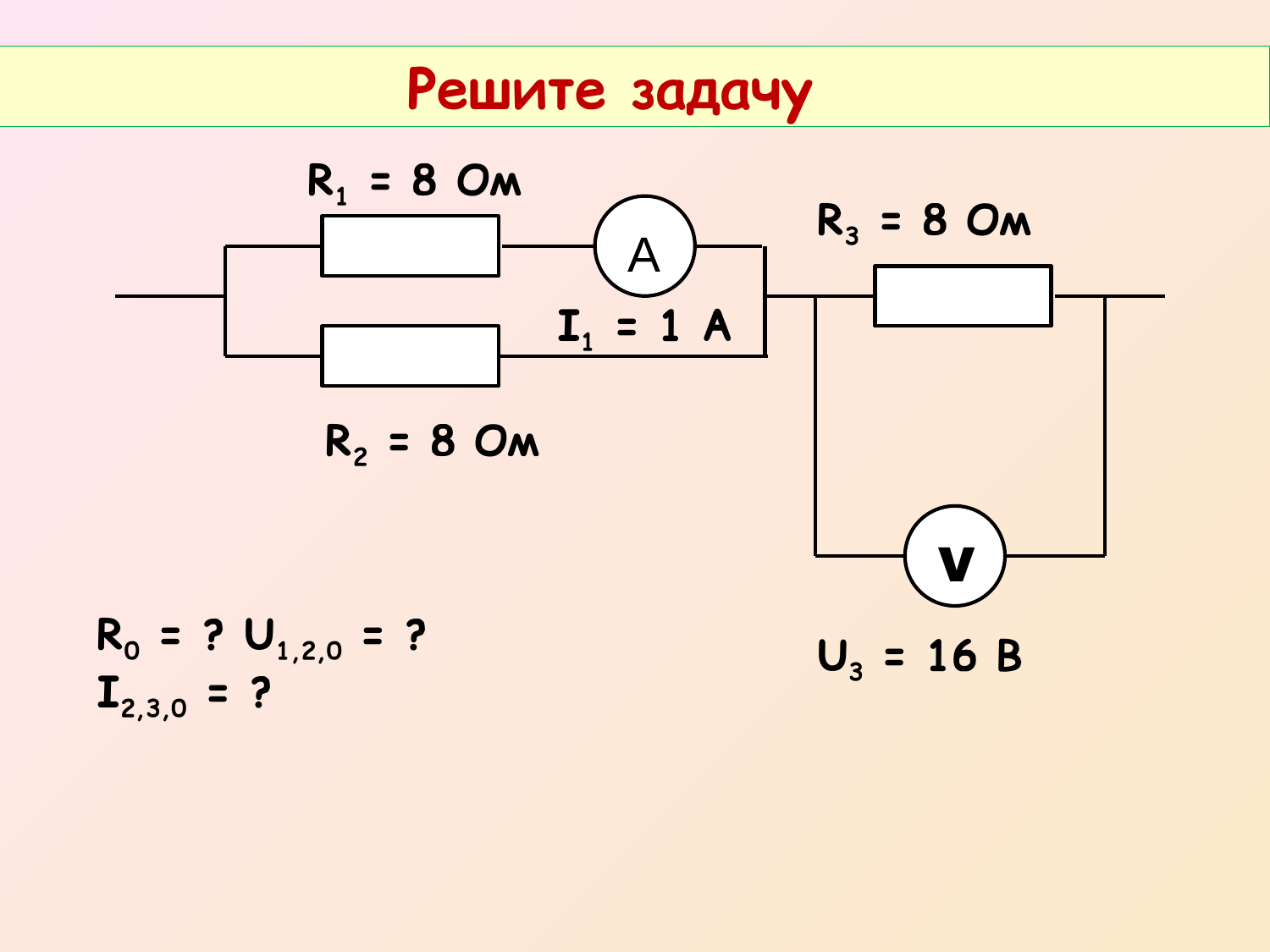

Решите задачу
R1 = 8 Ом

 R2 = 8 Ом
R3 = 8 Ом

А

V
I1 = 1 А
R0 = ? U1,2,0 = ?
I2,3,0 = ?
U3 = 16 В